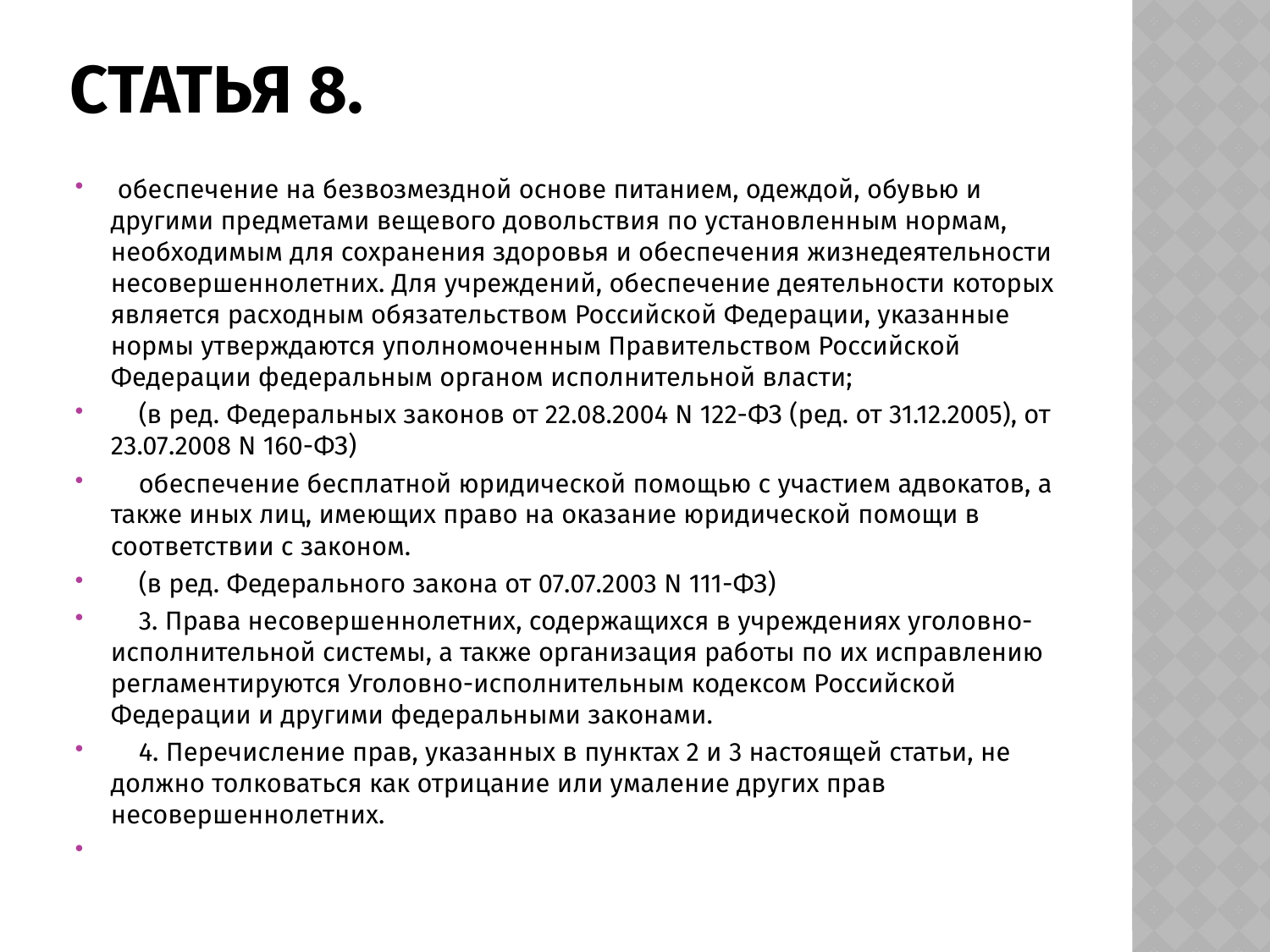

# Статья 8.
 обеспечение на безвозмездной основе питанием, одеждой, обувью и другими предметами вещевого довольствия по установленным нормам, необходимым для сохранения здоровья и обеспечения жизнедеятельности несовершеннолетних. Для учреждений, обеспечение деятельности которых является расходным обязательством Российской Федерации, указанные нормы утверждаются уполномоченным Правительством Российской Федерации федеральным органом исполнительной власти;
    (в ред. Федеральных законов от 22.08.2004 N 122-ФЗ (ред. от 31.12.2005), от 23.07.2008 N 160-ФЗ)
    обеспечение бесплатной юридической помощью с участием адвокатов, а также иных лиц, имеющих право на оказание юридической помощи в соответствии с законом.
    (в ред. Федерального закона от 07.07.2003 N 111-ФЗ)
    3. Права несовершеннолетних, содержащихся в учреждениях уголовно-исполнительной системы, а также организация работы по их исправлению регламентируются Уголовно-исполнительным кодексом Российской Федерации и другими федеральными законами.
    4. Перечисление прав, указанных в пунктах 2 и 3 настоящей статьи, не должно толковаться как отрицание или умаление других прав несовершеннолетних.